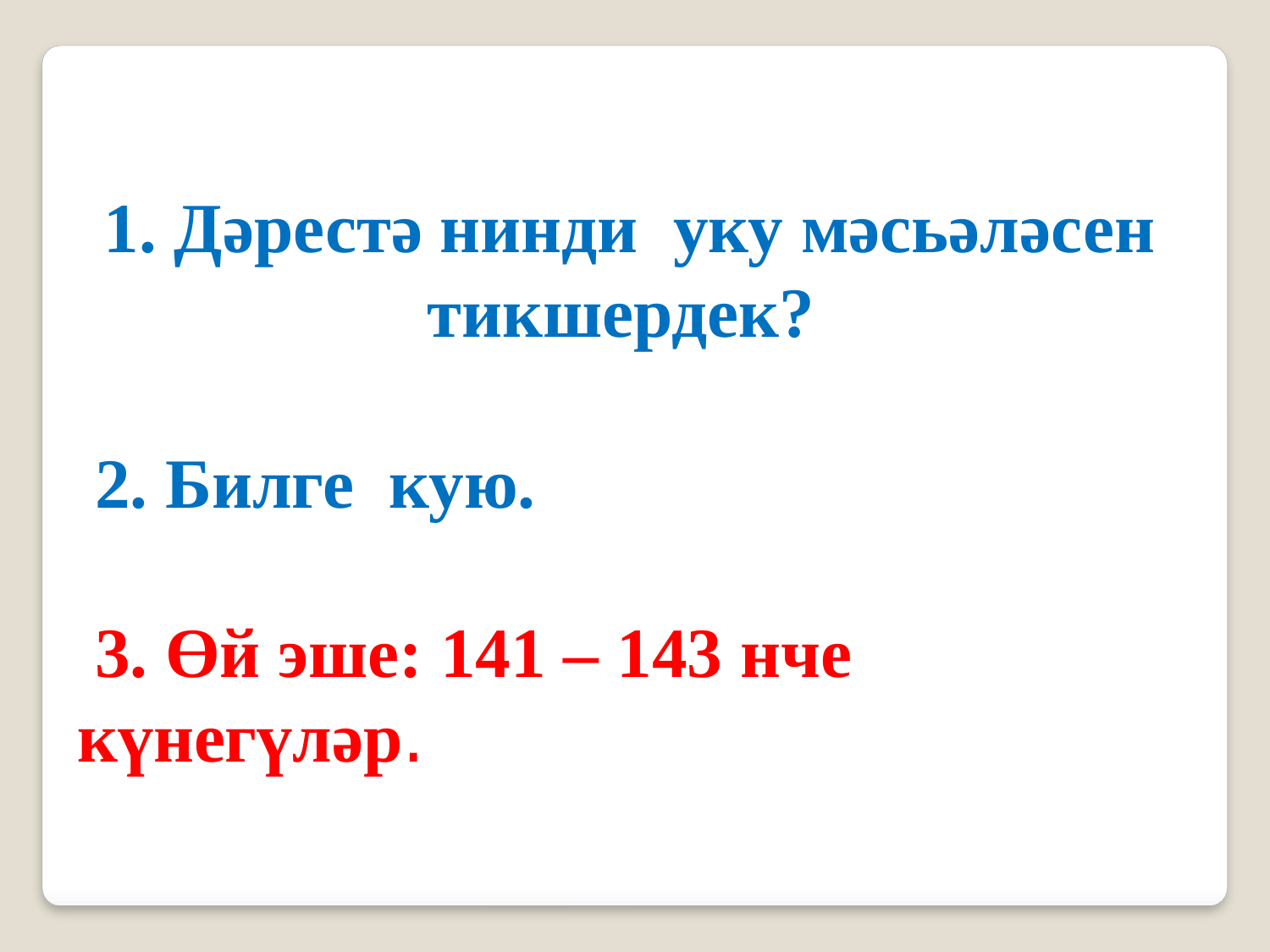

1. Дәрестә нинди  уку мәсьәләсен тикшердек?
 2. Билге  кую.

 3. Өй эше: 141 – 143 нче күнегүләр.